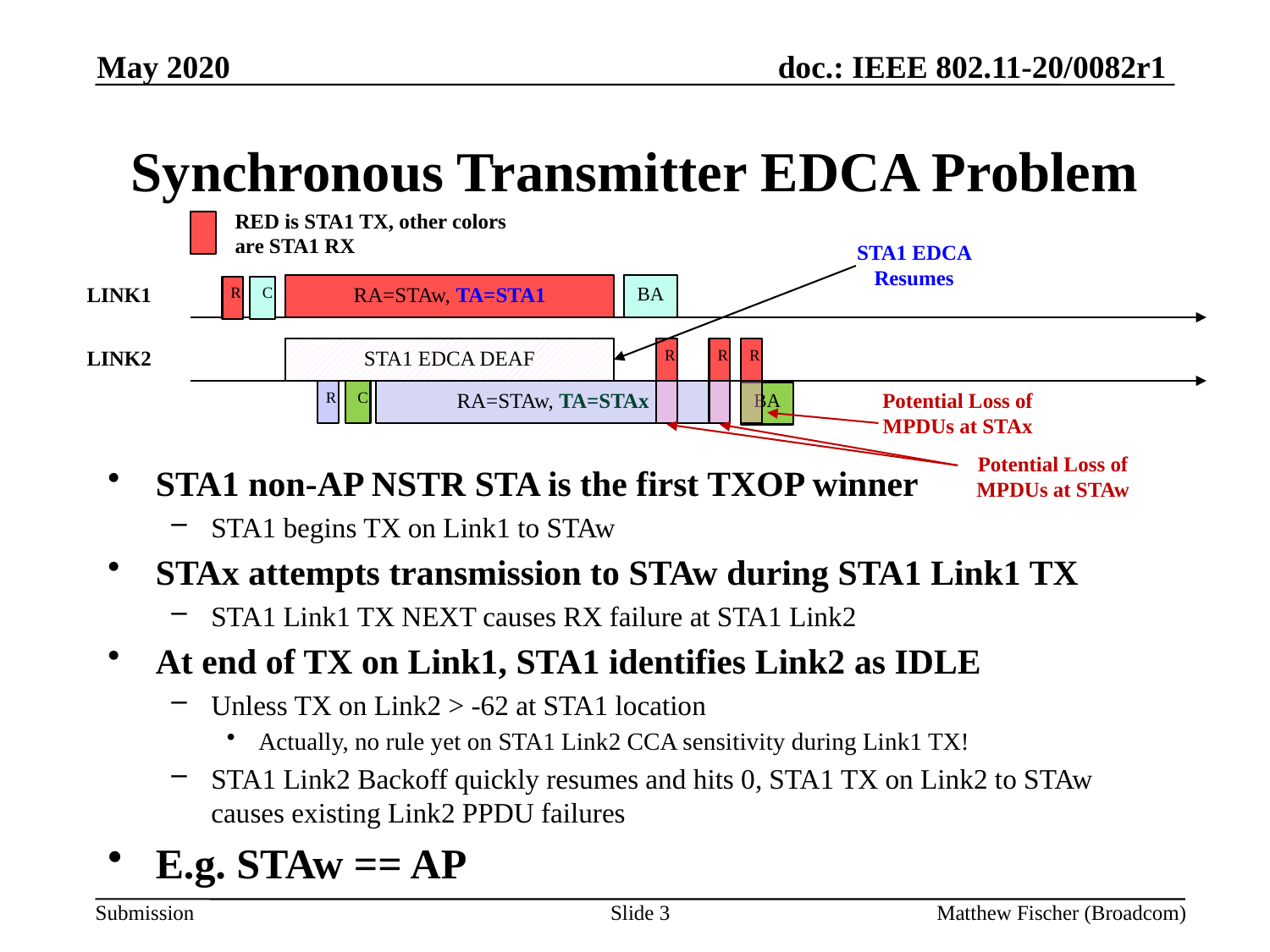

May 2020
# Synchronous Transmitter EDCA Problem
RED is STA1 TX, other colors are STA1 RX

STA1 EDCA Resumes
LINK1
RA=STAw, TA=STA1
BA
R
C
LINK2
STA1 EDCA DEAF
R
R
R
R
C
RA=STAw, TA=STAx

Potential Loss of MPDUs at STAx
BA
Potential Loss of MPDUs at STAw
STA1 non-AP NSTR STA is the first TXOP winner
STA1 begins TX on Link1 to STAw
STAx attempts transmission to STAw during STA1 Link1 TX
STA1 Link1 TX NEXT causes RX failure at STA1 Link2
At end of TX on Link1, STA1 identifies Link2 as IDLE
Unless TX on Link2 > -62 at STA1 location
Actually, no rule yet on STA1 Link2 CCA sensitivity during Link1 TX!
STA1 Link2 Backoff quickly resumes and hits 0, STA1 TX on Link2 to STAw causes existing Link2 PPDU failures
E.g. STAw == AP
Slide 3
Matthew Fischer (Broadcom)